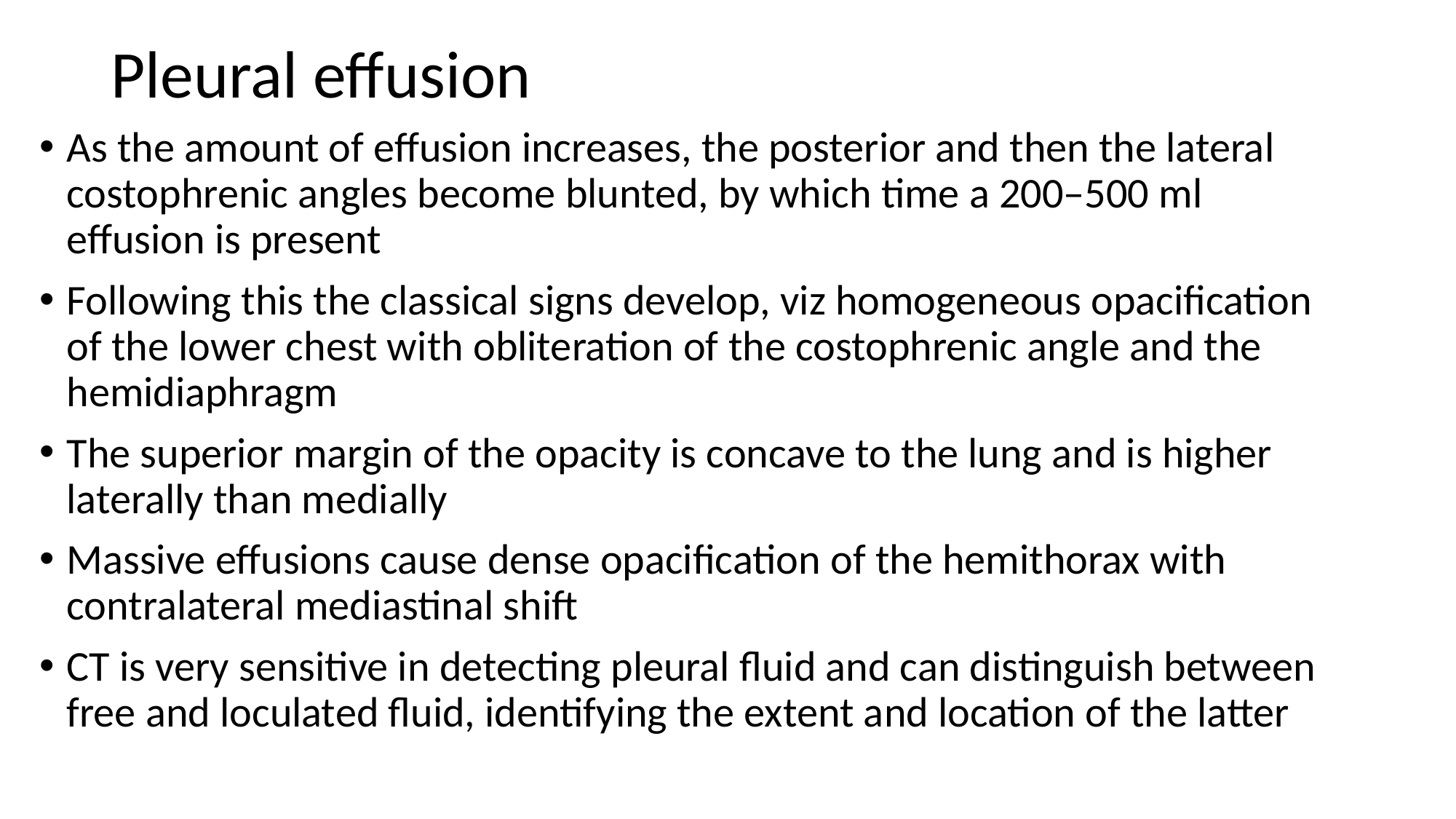

# Pleural effusion
As the amount of effusion increases, the posterior and then the lateral costophrenic angles become blunted, by which time a 200–500 ml effusion is present
Following this the classical signs develop, viz homogeneous opacification of the lower chest with obliteration of the costophrenic angle and the hemidiaphragm
The superior margin of the opacity is concave to the lung and is higher laterally than medially
Massive effusions cause dense opacification of the hemithorax with contralateral mediastinal shift
CT is very sensitive in detecting pleural fluid and can distinguish between free and loculated fluid, identifying the extent and location of the latter